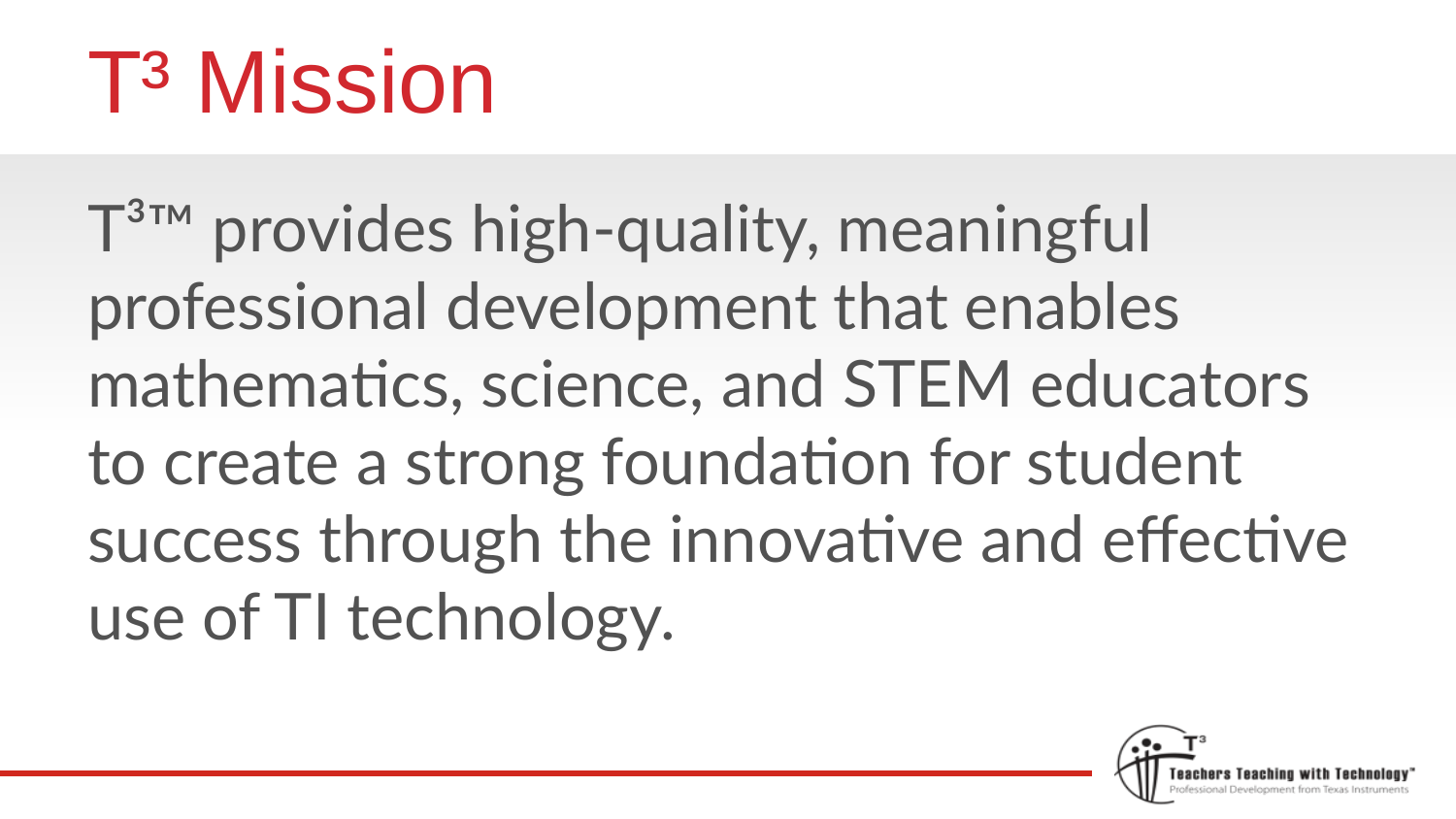

# T³ Mission
T³™ provides high-quality, meaningful professional development that enables mathematics, science, and STEM educators to create a strong foundation for student success through the innovative and effective use of TI technology.